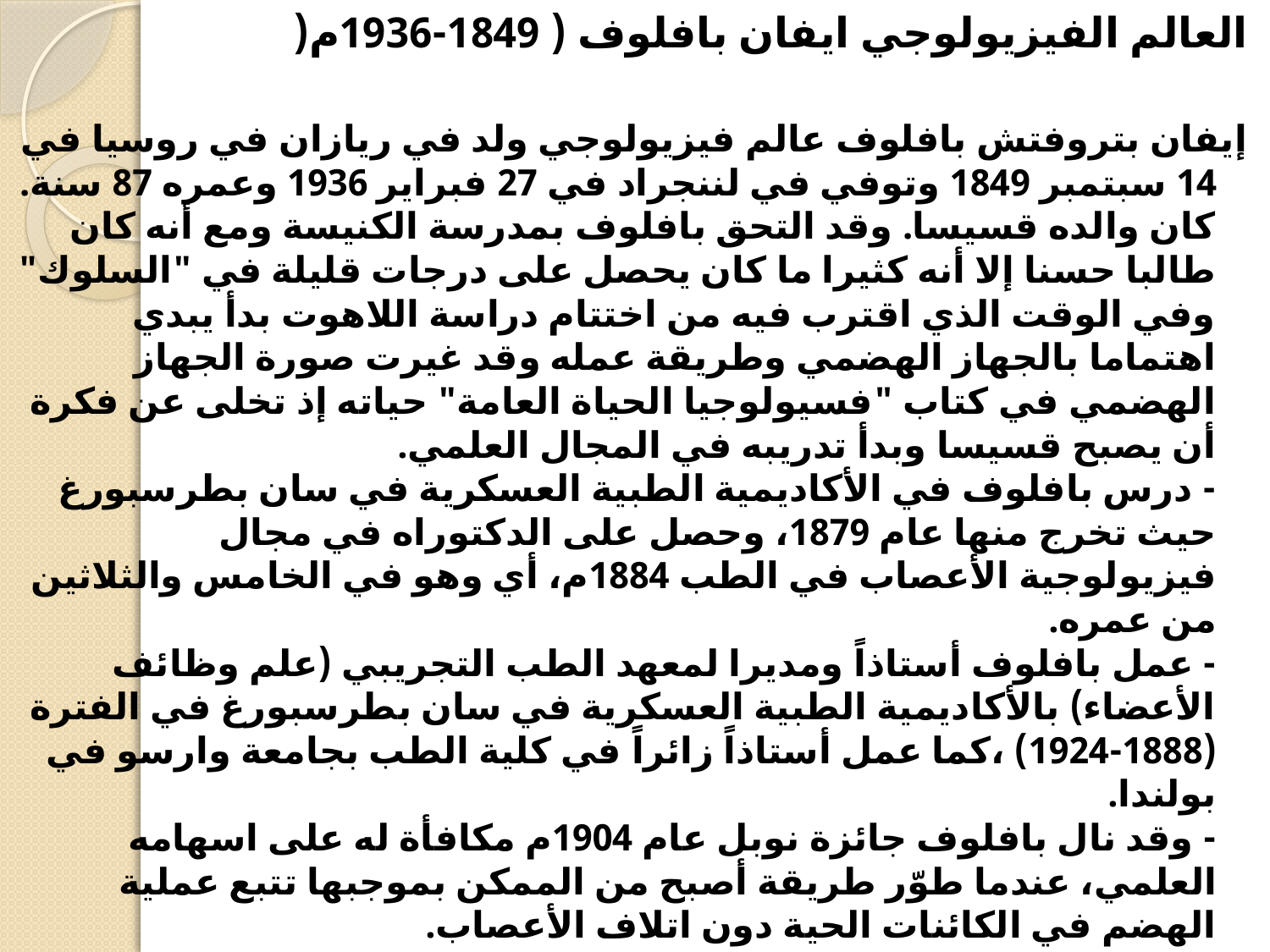

العالم الفيزيولوجي ايفان بافلوف ( 1849-1936م(

إيفان بتروفتش بافلوف عالم فيزيولوجي ولد في ريازان في روسيا في 14 سبتمبر 1849 وتوفي في لننجراد في 27 فبراير 1936 وعمره 87 سنة. كان والده قسيسا. وقد التحق بافلوف بمدرسة الكنيسة ومع أنه كان طالبا حسنا إلا أنه كثيرا ما كان يحصل على درجات قليلة في "السلوك" وفي الوقت الذي اقترب فيه من اختتام دراسة اللاهوت بدأ يبدي اهتماما بالجهاز الهضمي وطريقة عمله وقد غيرت صورة الجهاز الهضمي في كتاب "فسيولوجيا الحياة العامة" حياته إذ تخلى عن فكرة أن يصبح قسيسا وبدأ تدريبه في المجال العلمي.
- درس بافلوف في الأكاديمية الطبية العسكرية في سان بطرسبورغ حيث تخرج منها عام 1879، وحصل على الدكتوراه في مجال فيزيولوجية الأعصاب في الطب 1884م، أي وهو في الخامس والثلاثين من عمره.
- عمل بافلوف أستاذاً ومديرا لمعهد الطب التجريبي (علم وظائف الأعضاء) بالأكاديمية الطبية العسكرية في سان بطرسبورغ في الفترة (1888-1924) ،كما عمل أستاذاً زائراً في كلية الطب بجامعة وارسو في بولندا.
- وقد نال بافلوف جائزة نوبل عام 1904م مكافأة له على اسهامه العلمي، عندما طوّر طريقة أصبح من الممكن بموجبها تتبع عملية الهضم في الكائنات الحية دون اتلاف الأعصاب.
#